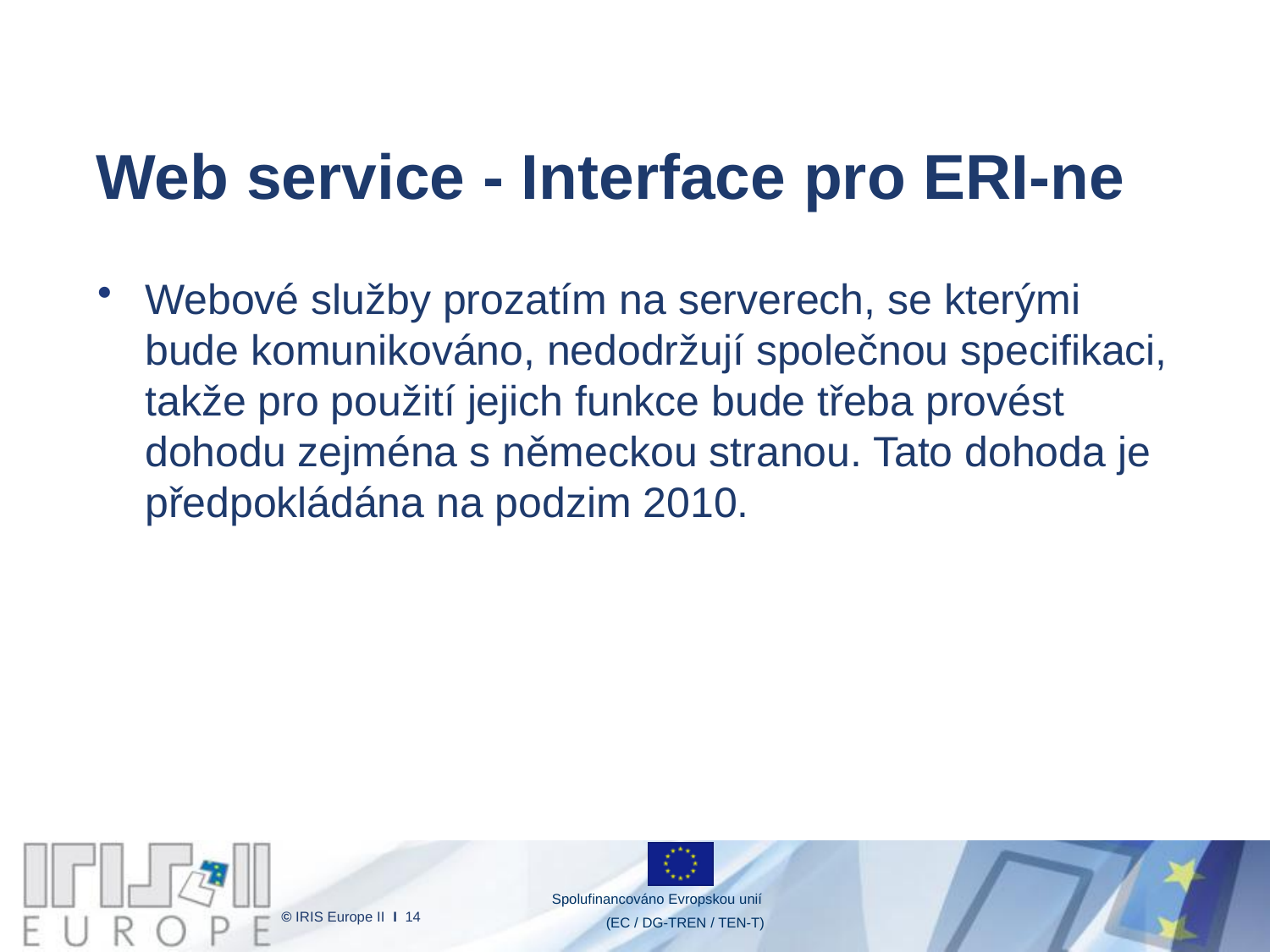

# Web service - Interface pro ERI-ne
Webové služby prozatím na serverech, se kterými bude komunikováno, nedodržují společnou specifikaci, takže pro použití jejich funkce bude třeba provést dohodu zejména s německou stranou. Tato dohoda je předpokládána na podzim 2010.